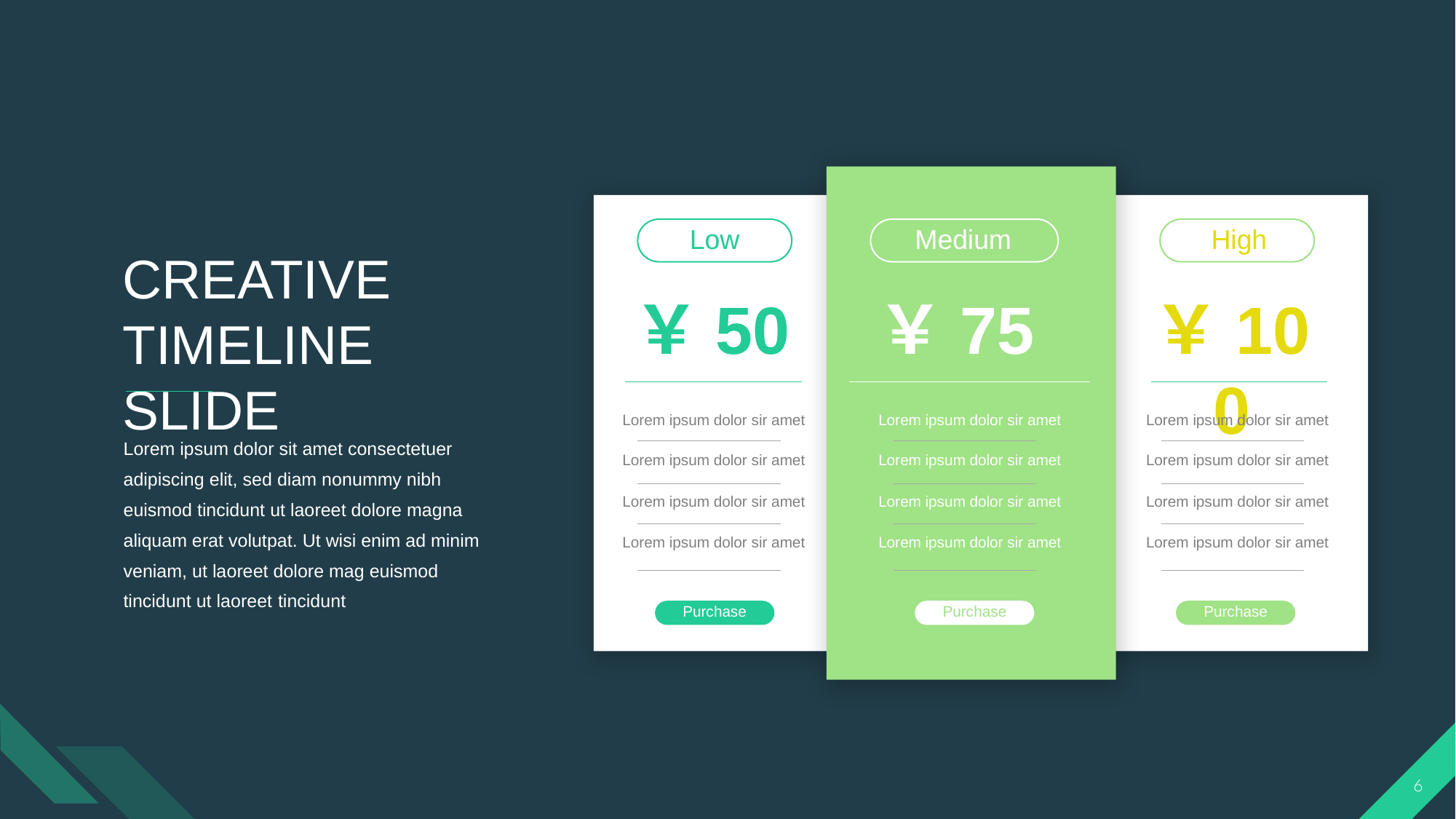

Medium

￥75
Lorem ipsum dolor sir amet
Lorem ipsum dolor sir amet
Lorem ipsum dolor sir amet
Lorem ipsum dolor sir amet
Purchase

Low

￥50
Lorem ipsum dolor sir amet
Lorem ipsum dolor sir amet
Lorem ipsum dolor sir amet
Lorem ipsum dolor sir amet
Purchase

High

￥100
Lorem ipsum dolor sir amet
Lorem ipsum dolor sir amet
Lorem ipsum dolor sir amet
Lorem ipsum dolor sir amet
Purchase

CREATIVE TIMELINE SLIDE
Lorem ipsum dolor sit amet consectetuer adipiscing elit, sed diam nonummy nibh euismod tincidunt ut laoreet dolore magna aliquam erat volutpat. Ut wisi enim ad minim veniam, ut laoreet dolore mag euismod tincidunt ut laoreet tincidunt